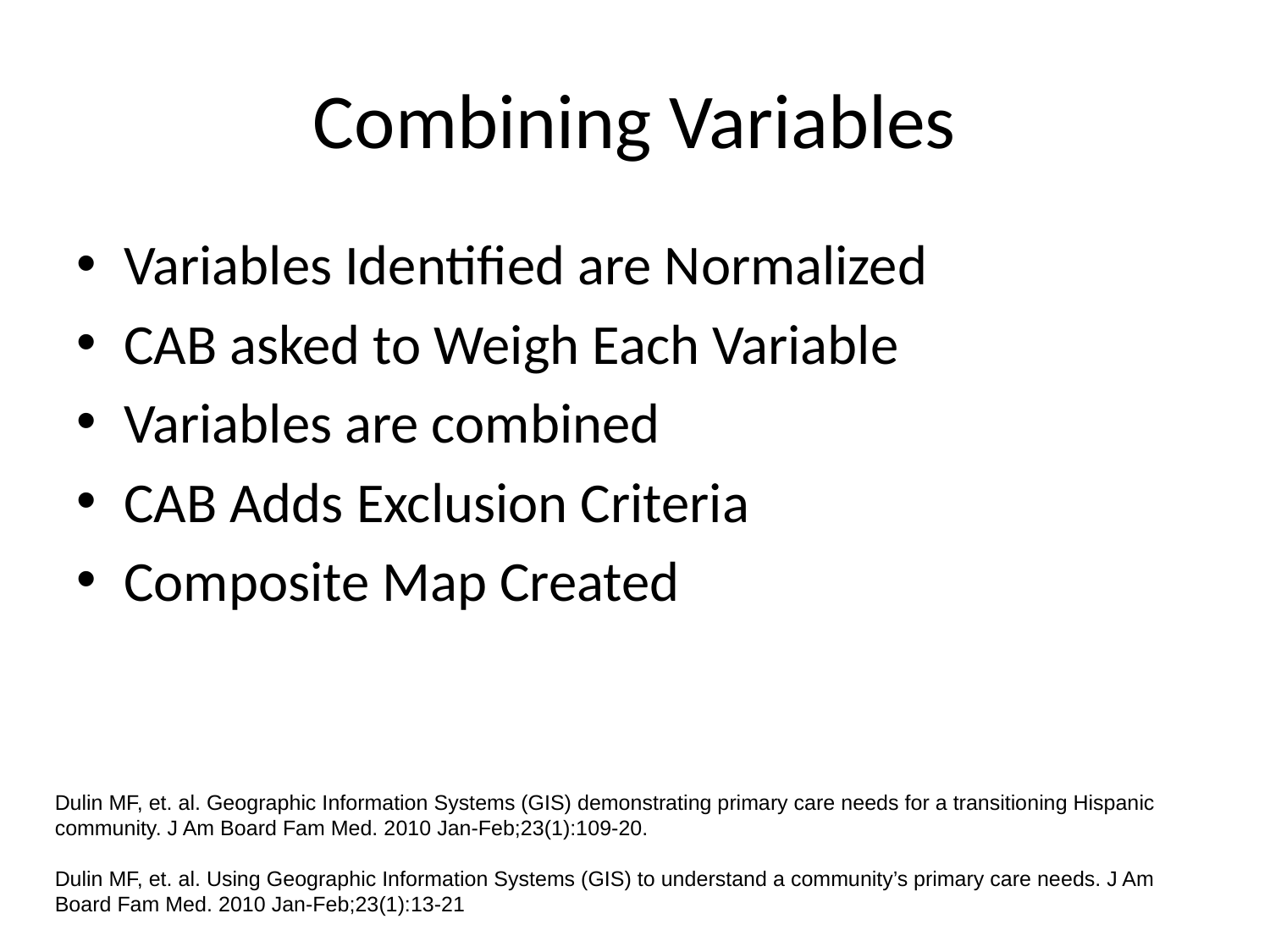

# Combining Variables
Variables Identified are Normalized
CAB asked to Weigh Each Variable
Variables are combined
CAB Adds Exclusion Criteria
Composite Map Created
Dulin MF, et. al. Geographic Information Systems (GIS) demonstrating primary care needs for a transitioning Hispanic community. J Am Board Fam Med. 2010 Jan-Feb;23(1):109-20.

Dulin MF, et. al. Using Geographic Information Systems (GIS) to understand a community’s primary care needs. J Am Board Fam Med. 2010 Jan-Feb;23(1):13-21